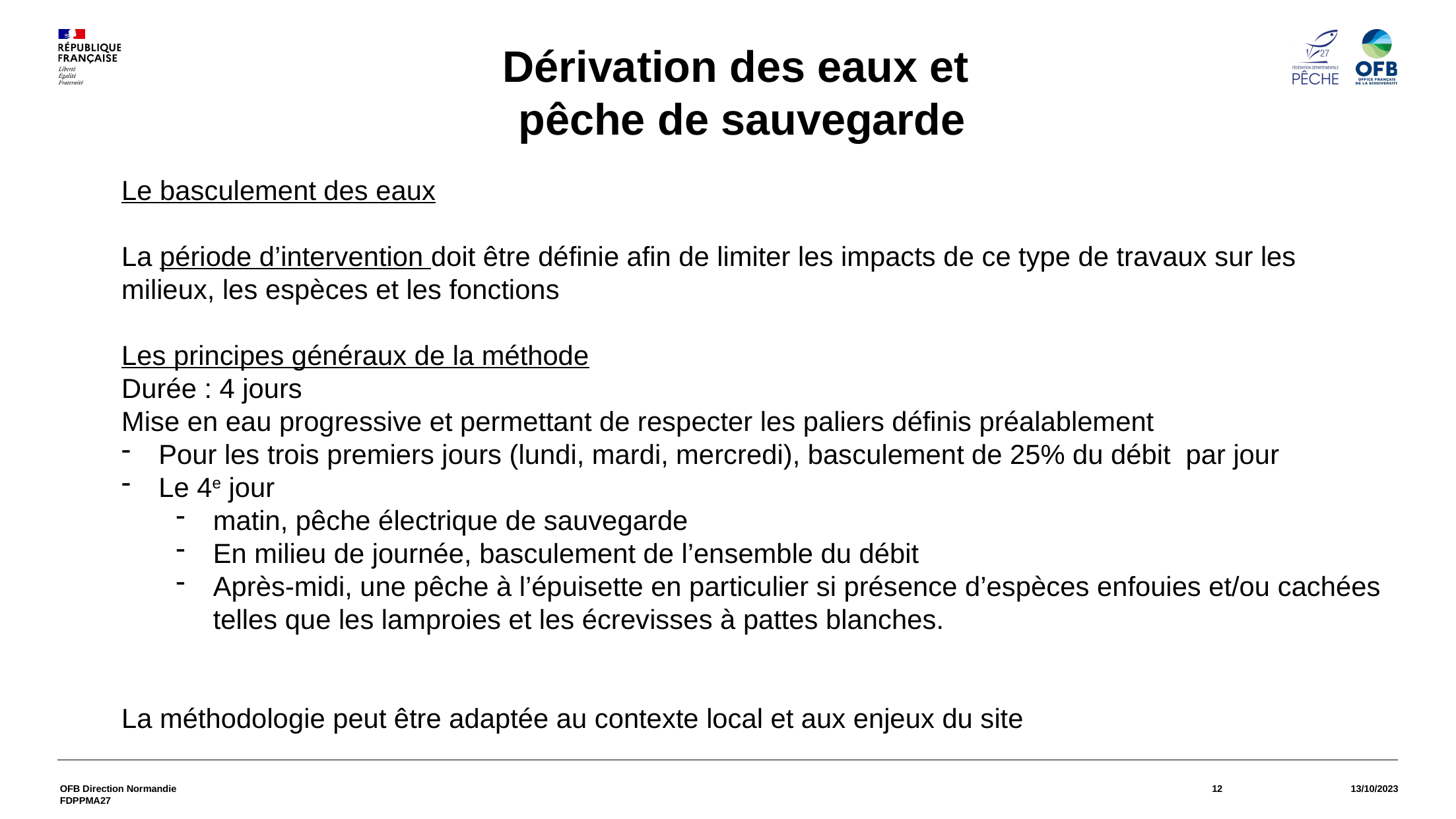

Dérivation des eaux et
pêche de sauvegarde
Le basculement des eaux

La période d’intervention doit être définie afin de limiter les impacts de ce type de travaux sur les milieux, les espèces et les fonctions

Les principes généraux de la méthode
Durée : 4 jours
Mise en eau progressive et permettant de respecter les paliers définis préalablement
Pour les trois premiers jours (lundi, mardi, mercredi), basculement de 25% du débit  par jour
Le 4e jour
matin, pêche électrique de sauvegarde
En milieu de journée, basculement de l’ensemble du débit
Après-midi, une pêche à l’épuisette en particulier si présence d’espèces enfouies et/ou cachées telles que les lamproies et les écrevisses à pattes blanches.

La méthodologie peut être adaptée au contexte local et aux enjeux du site